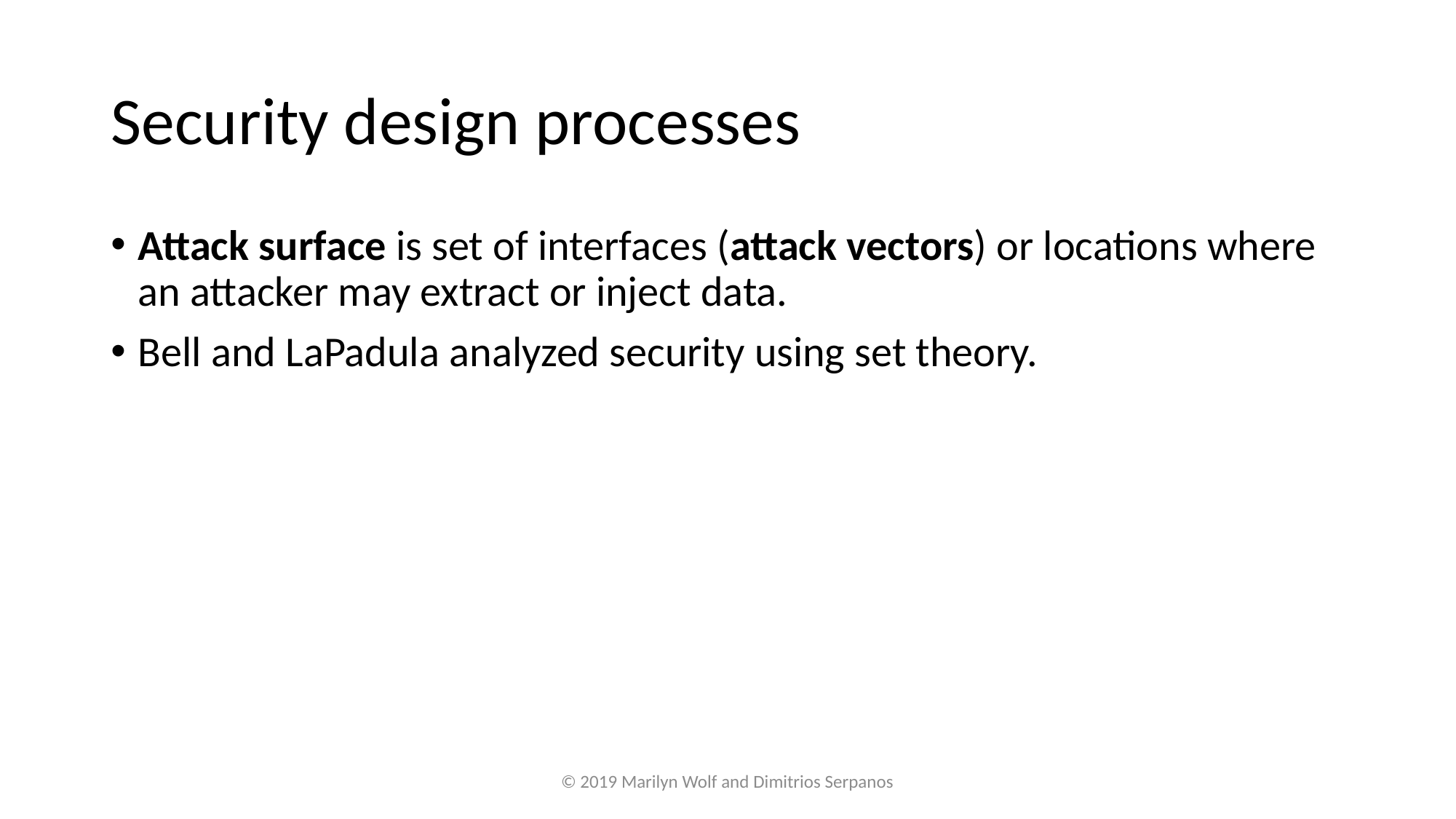

# Security design processes
Attack surface is set of interfaces (attack vectors) or locations where an attacker may extract or inject data.
Bell and LaPadula analyzed security using set theory.
© 2019 Marilyn Wolf and Dimitrios Serpanos